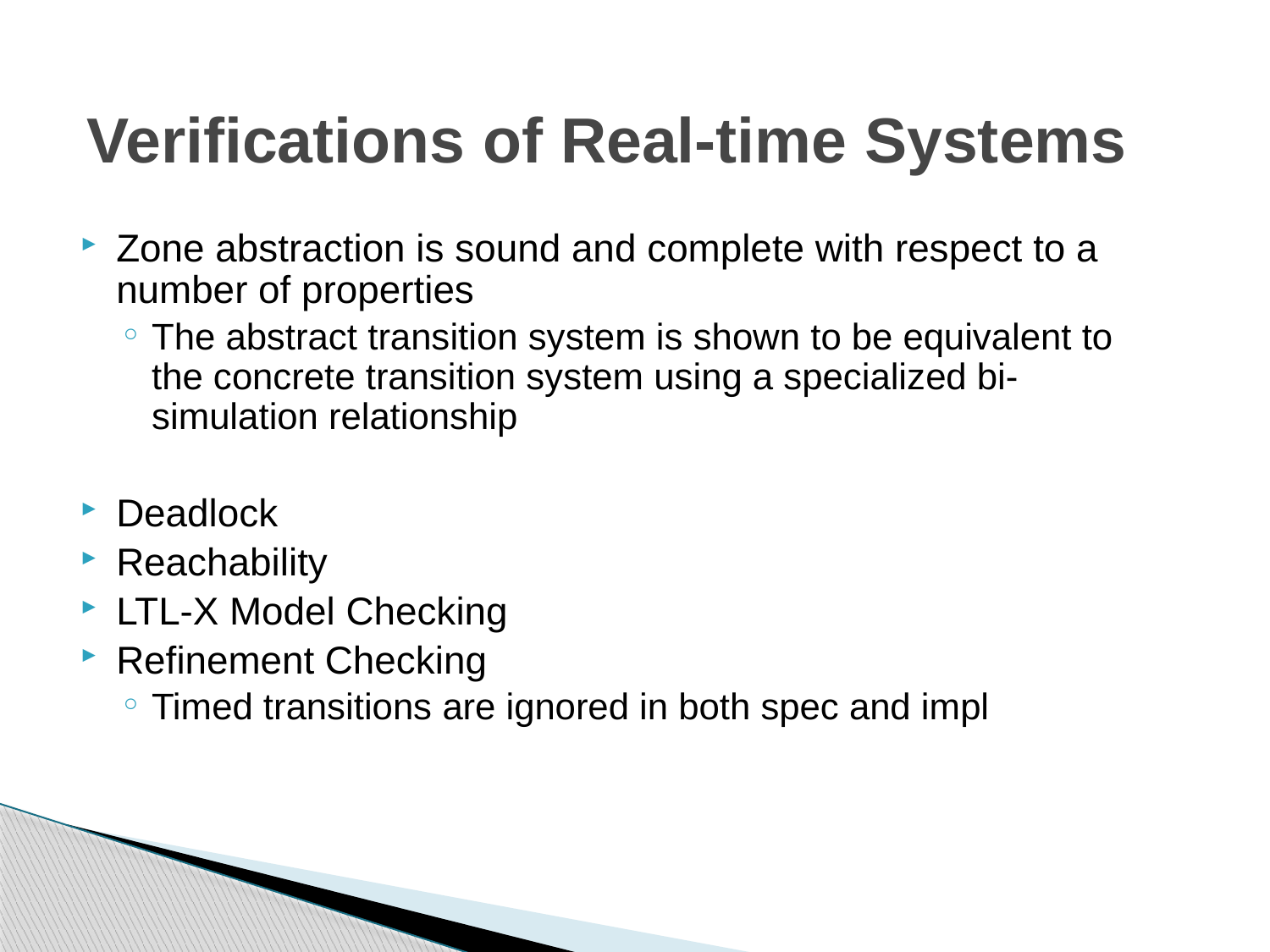

# Verifications of Real-time Systems
Zone abstraction is sound and complete with respect to a number of properties
The abstract transition system is shown to be equivalent to the concrete transition system using a specialized bi-simulation relationship

Deadlock
Reachability
LTL-X Model Checking
Refinement Checking
Timed transitions are ignored in both spec and impl